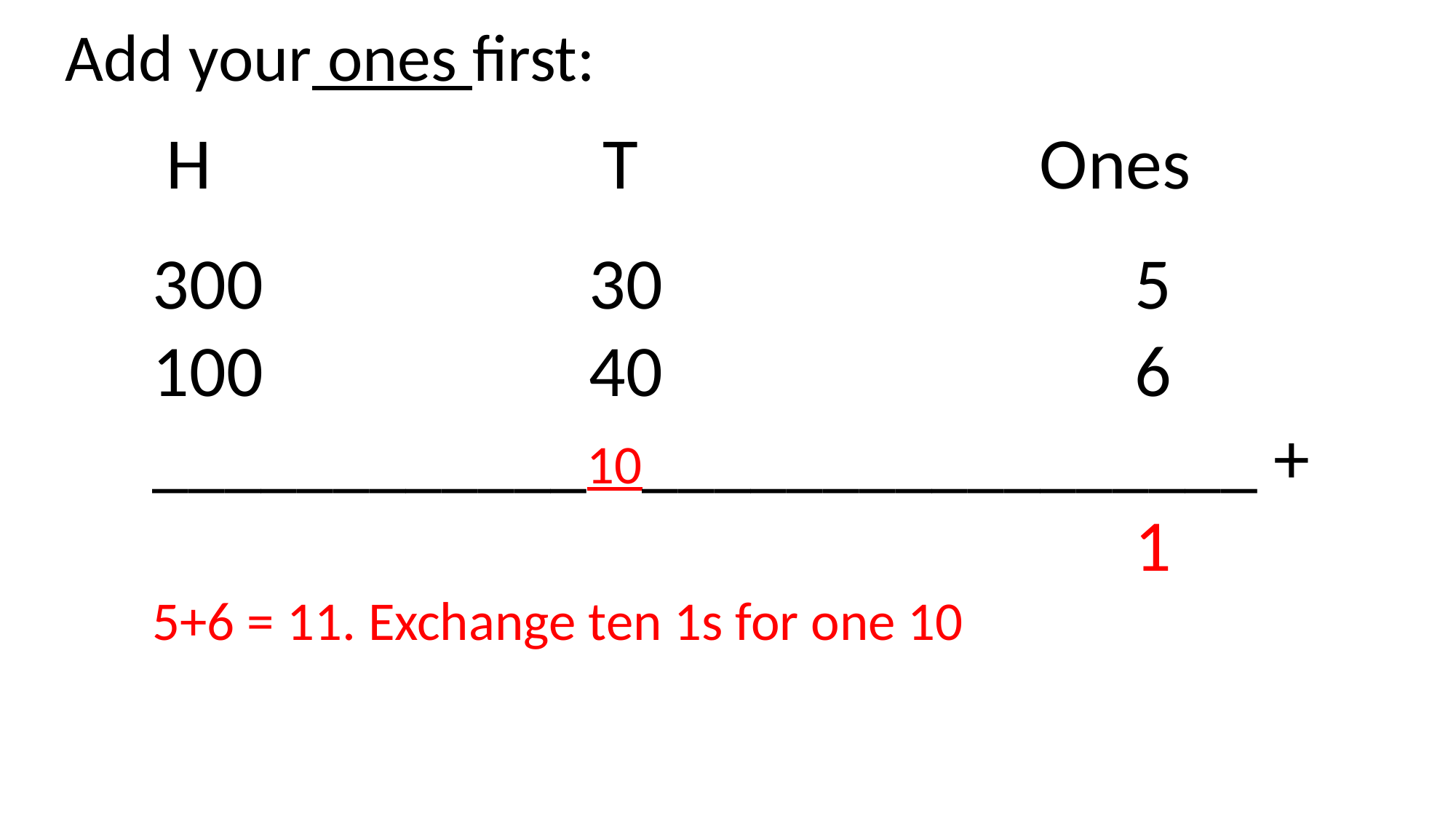

Add your ones first:
H				T				Ones
300			30					5
100			40					6
____________10_________________ +
									1
5+6 = 11. Exchange ten 1s for one 10